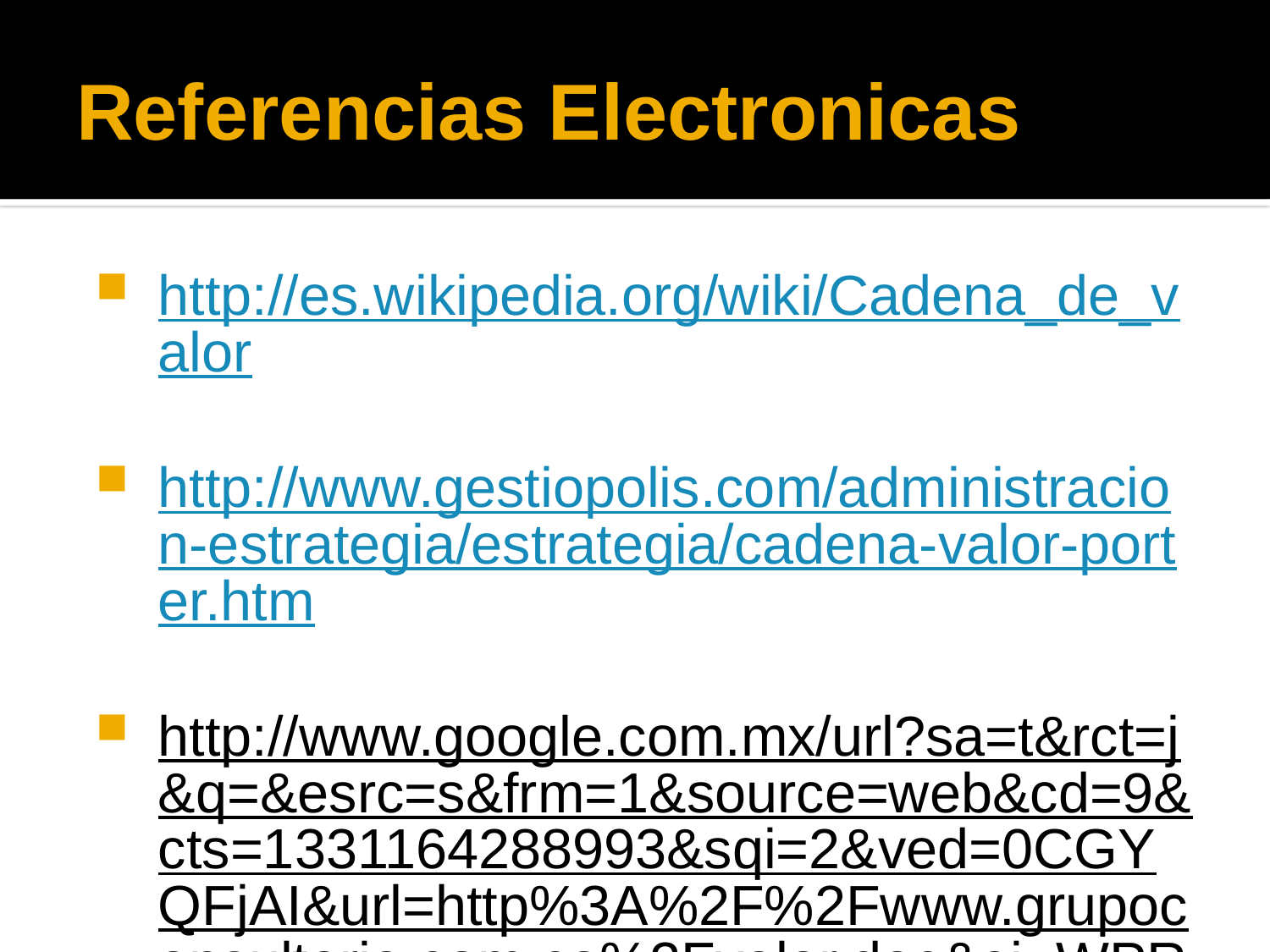

# Referencias Electronicas
http://es.wikipedia.org/wiki/Cadena_de_valor

http://www.gestiopolis.com/administracion-estrategia/estrategia/cadena-valor-porter.htm

http://www.google.com.mx/url?sa=t&rct=j&q=&esrc=s&frm=1&source=web&cd=9&cts=1331164288993&sqi=2&ved=0CGYQFjAI&url=http%3A%2F%2Fwww.grupoconsultoria.com.co%2Fvalor.doc&ei=WPRXT-avEc-DsAKJiP20DQ&usg=AFQjCNFNCx2Y_PpfpNyfTXRmgMNEFDC_1g
http://www.xabone.com/tips-de-maquillaje/111-organico-mas-caro
http://www.cosmeticosmazunte.com/
http://www.xabone.com/productos